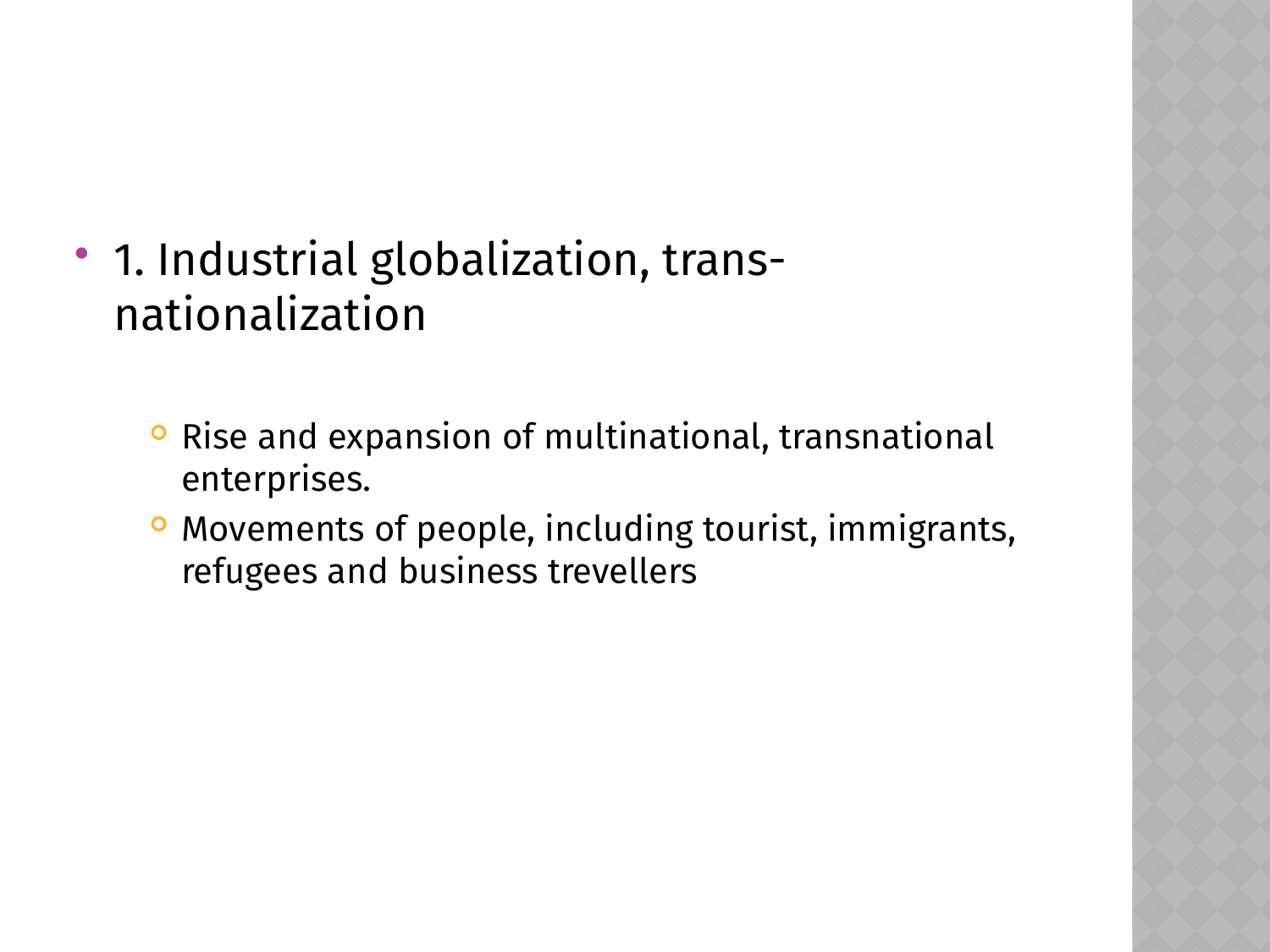

1. Industrial globalization, trans-nationalization

Rise and expansion of multinational, transnational enterprises.
Movements of people, including tourist, immigrants, refugees and business trevellers